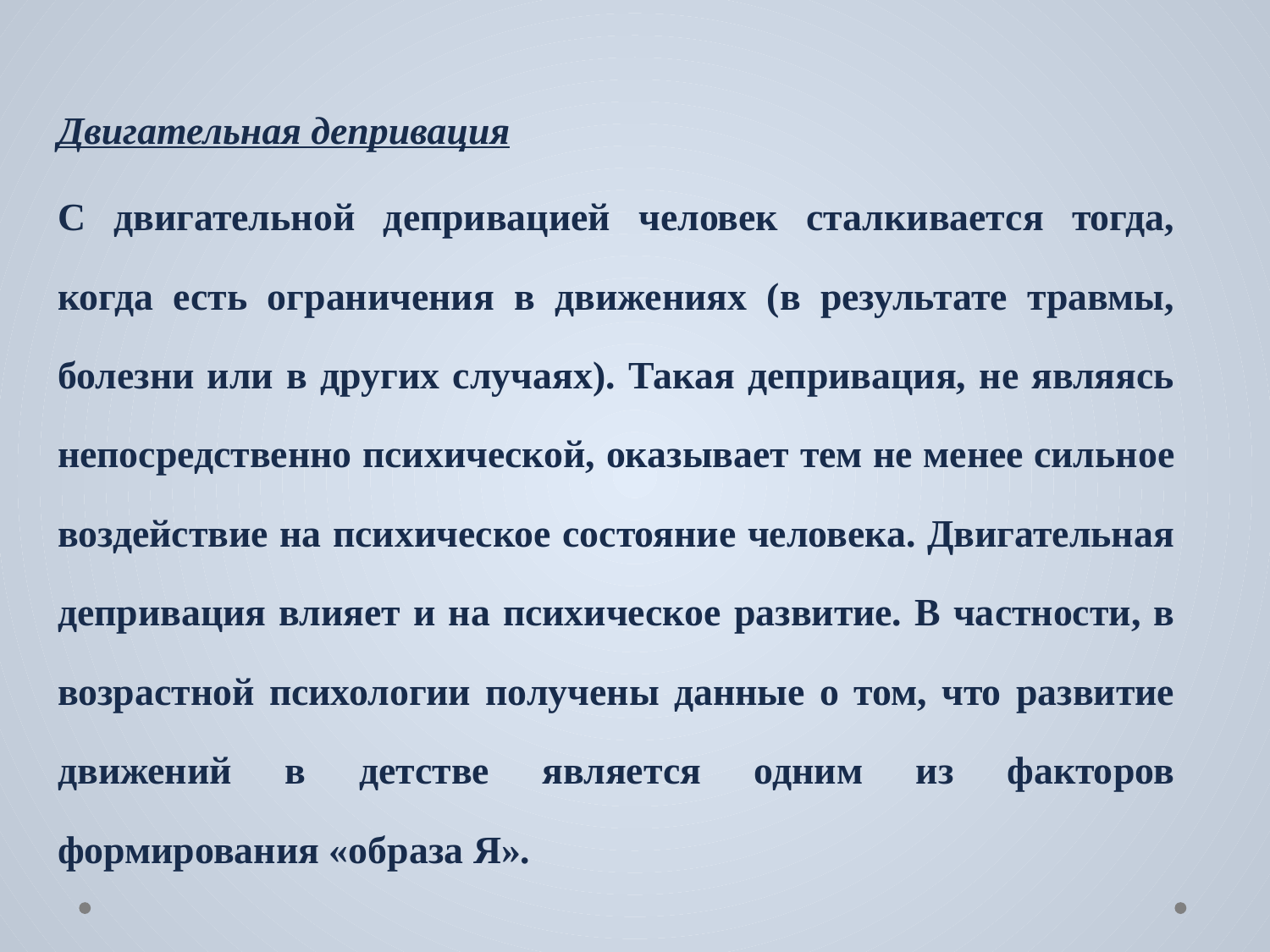

Двигательная депривация
С двигательной депривацией человек сталкивается тогда, когда есть ограничения в движениях (в результате травмы, болезни или в других случаях). Такая депривация, не являясь непосредственно психической, оказывает тем не менее сильное воздействие на психическое состояние человека. Двигательная депривация влияет и на психическое развитие. В частности, в возрастной психологии получены данные о том, что развитие движений в детстве является одним из факторов формирования «образа Я».